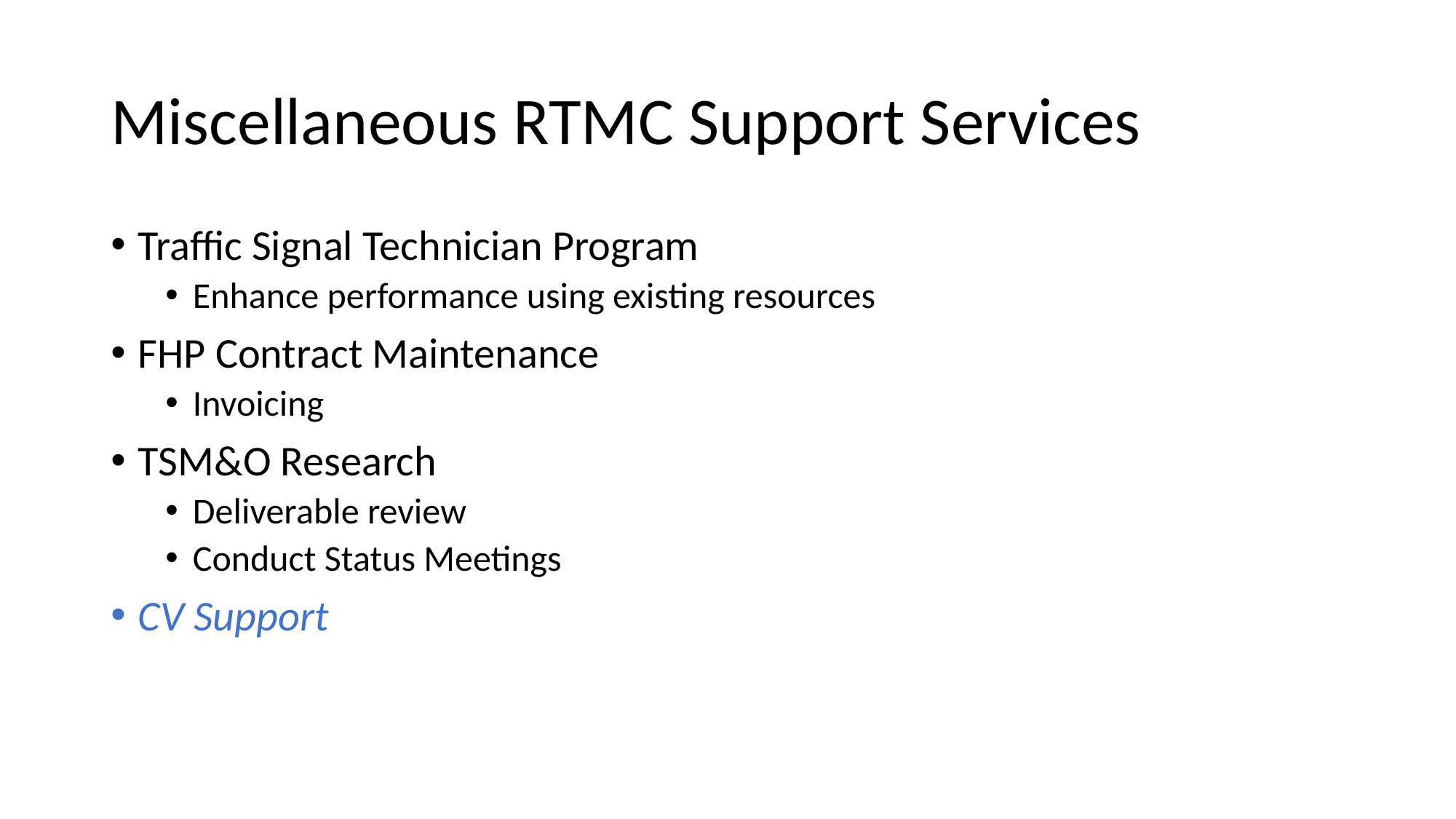

# Miscellaneous RTMC Support Services
Traffic Signal Technician Program
Enhance performance using existing resources
FHP Contract Maintenance
Invoicing
TSM&O Research
Deliverable review
Conduct Status Meetings
CV Support